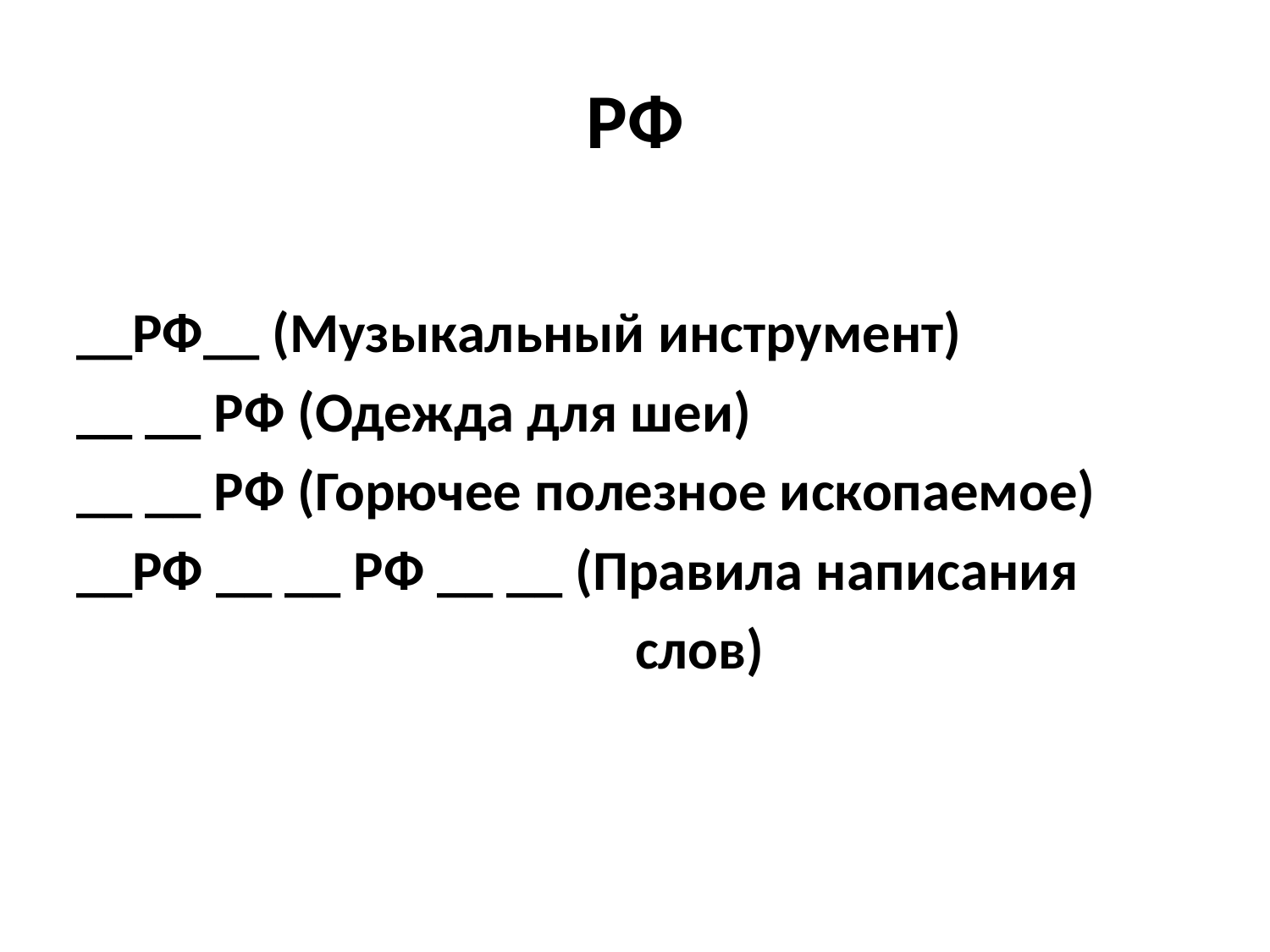

# РФ
__РФ__ (Музыкальный инструмент)
__ __ РФ (Одежда для шеи)
__ __ РФ (Горючее полезное ископаемое)
__РФ __ __ РФ __ __ (Правила написания
                                            слов)